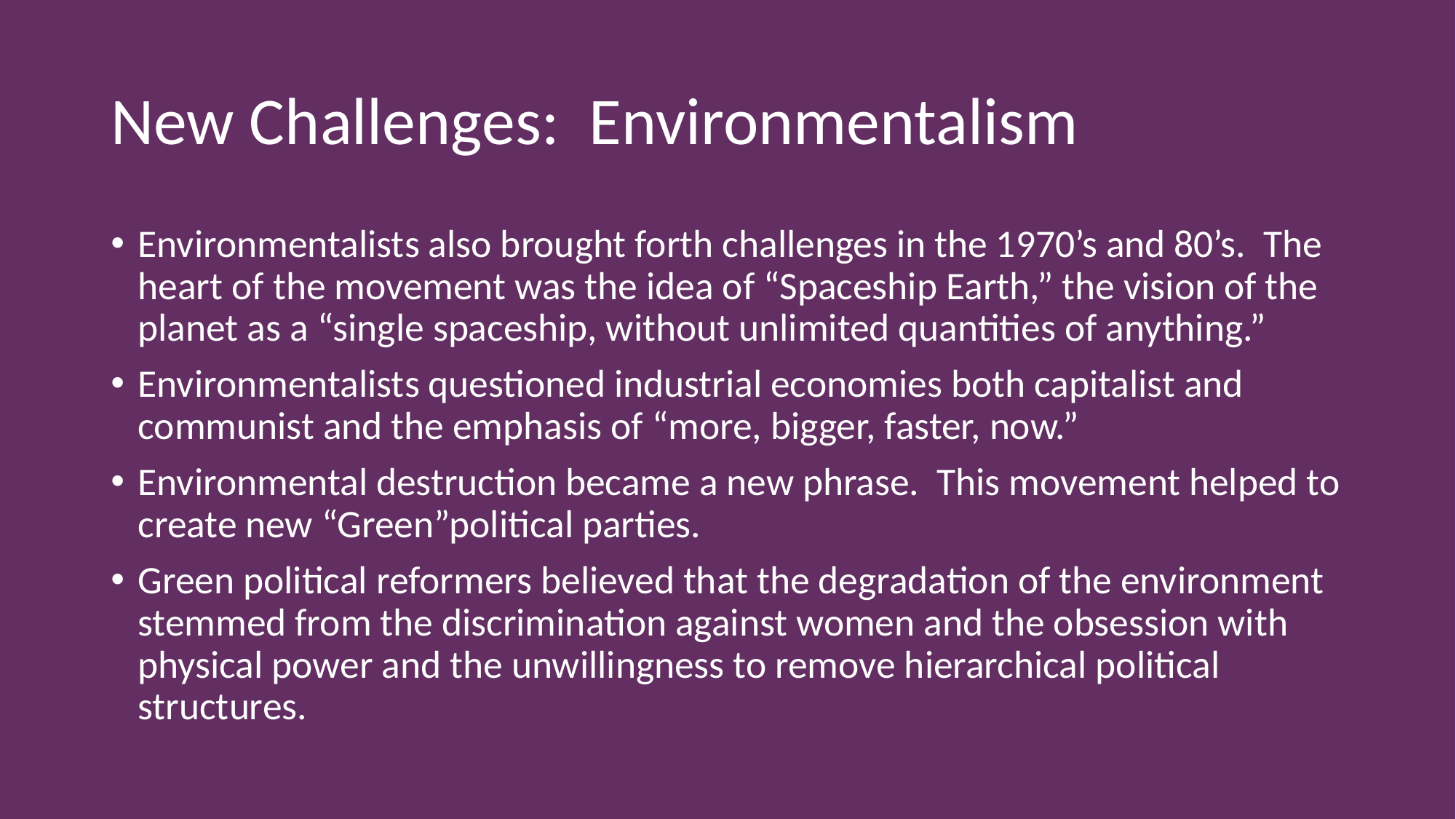

# New Challenges:  Environmentalism
Environmentalists also brought forth challenges in the 1970’s and 80’s.  The heart of the movement was the idea of “Spaceship Earth,” the vision of the planet as a “single spaceship, without unlimited quantities of anything.”
Environmentalists questioned industrial economies both capitalist and communist and the emphasis of “more, bigger, faster, now.”
Environmental destruction became a new phrase.  This movement helped to create new “Green”political parties.
Green political reformers believed that the degradation of the environment stemmed from the discrimination against women and the obsession with physical power and the unwillingness to remove hierarchical political structures.